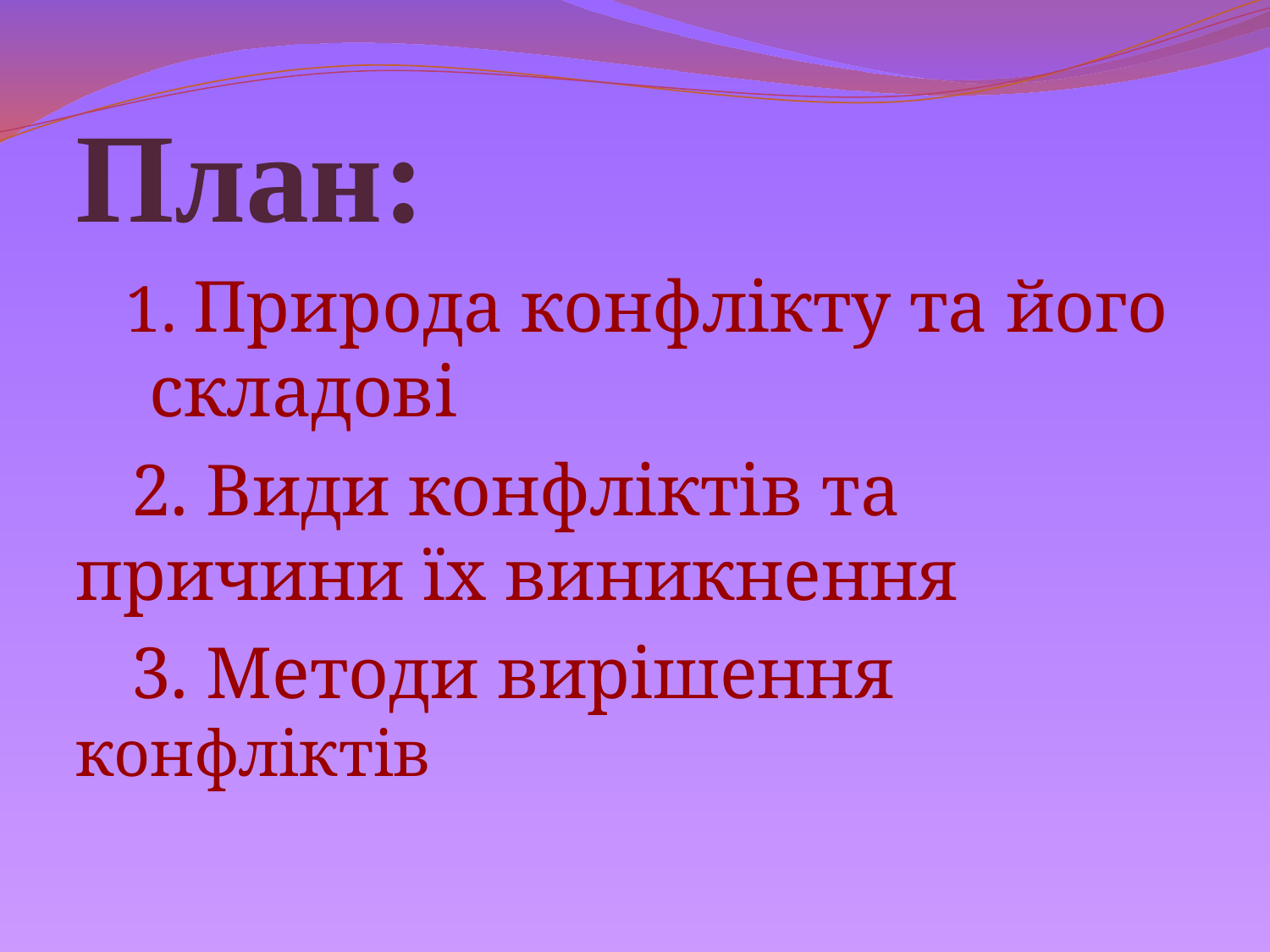

План:
   1. Природа конфлікту та його      складові
   2. Види конфліктів та причини їх виникнення
   3. Методи вирішення конфліктів